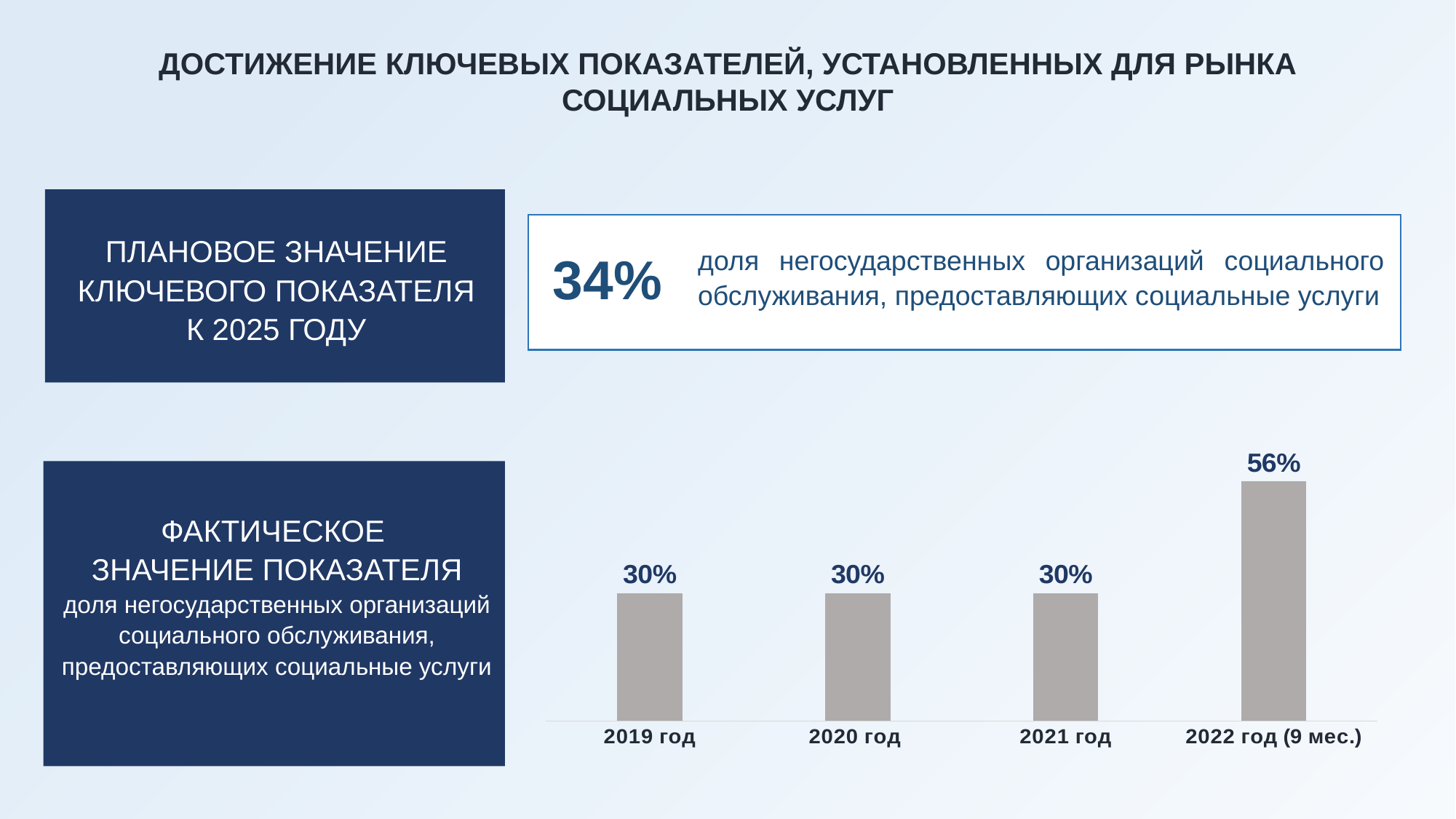

ДОСТИЖЕНИЕ КЛЮЧЕВЫХ ПОКАЗАТЕЛЕЙ, УСТАНОВЛЕННЫХ ДЛЯ РЫНКА СОЦИАЛЬНЫХ УСЛУГ

ПЛАНОВОЕ ЗНАЧЕНИЕ КЛЮЧЕВОГО ПОКАЗАТЕЛЯ
К 2025 ГОДУ
34%
доля негосударственных организаций социального обслуживания, предоставляющих социальные услуги

### Chart

| Category | Ряд 1 |
|---|---|
| 2019 год | 0.3 |
| 2020 год  | 0.3 |
| 2021 год | 0.3 |
| 2022 год (9 мес.) | 0.563 |
ФАКТИЧЕСКОЕ
ЗНАЧЕНИЕ ПОКАЗАТЕЛЯ
доля негосударственных организаций социального обслуживания, предоставляющих социальные услуги